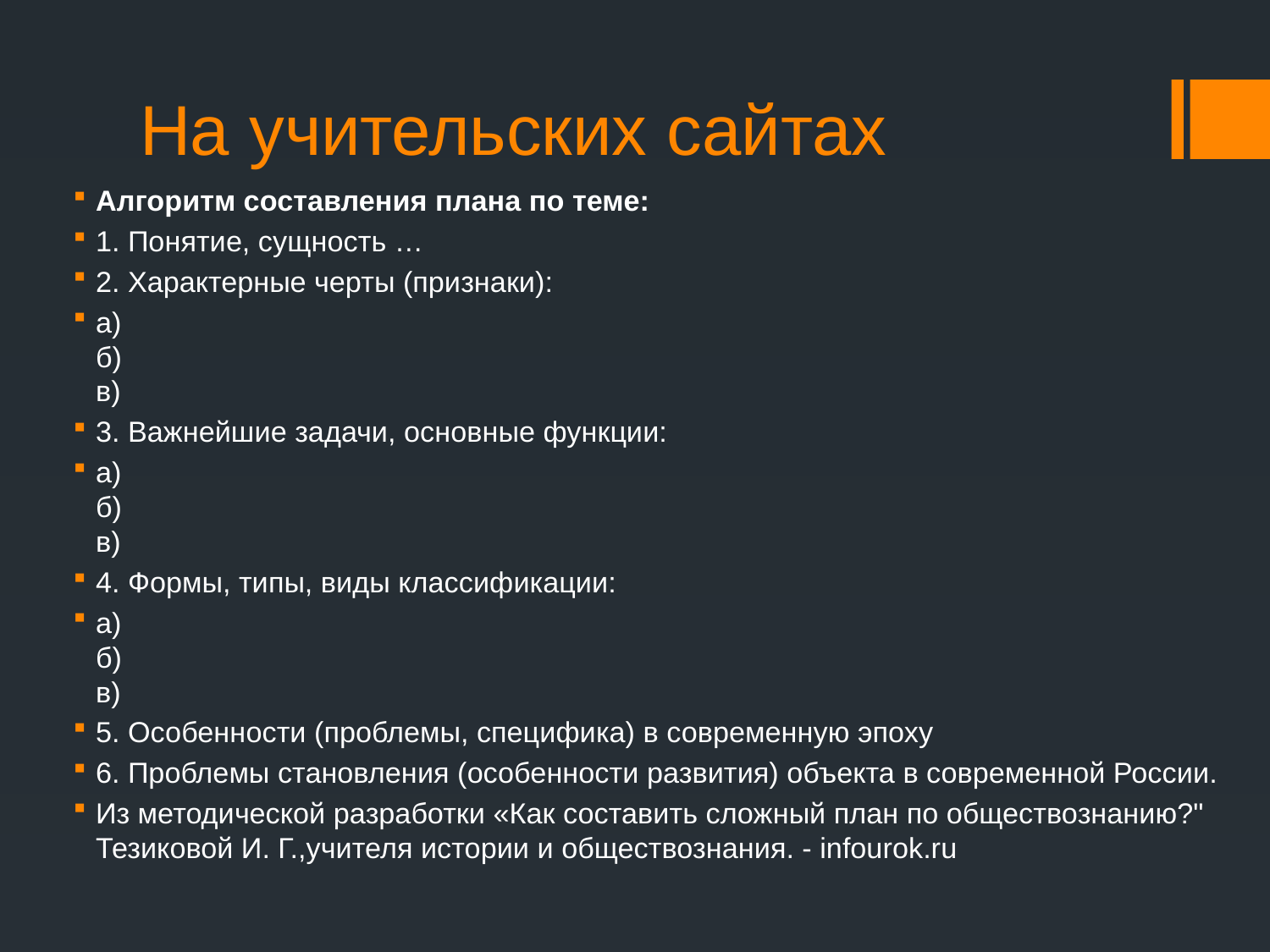

# На учительских сайтах
Алгоритм составления плана по теме:
1. Понятие, сущность …
2. Характерные черты (признаки):
а)
б)
в)
3. Важнейшие задачи, основные функции:
а)
б)
в)
4. Формы, типы, виды классификации:
а)
б)
в)
5. Особенности (проблемы, специфика) в современную эпоху
6. Проблемы становления (особенности развития) объекта в современной России.
Из методической разработки «Как составить сложный план по обществознанию?" Тезиковой И. Г.,учителя истории и обществознания. - infourok.ru